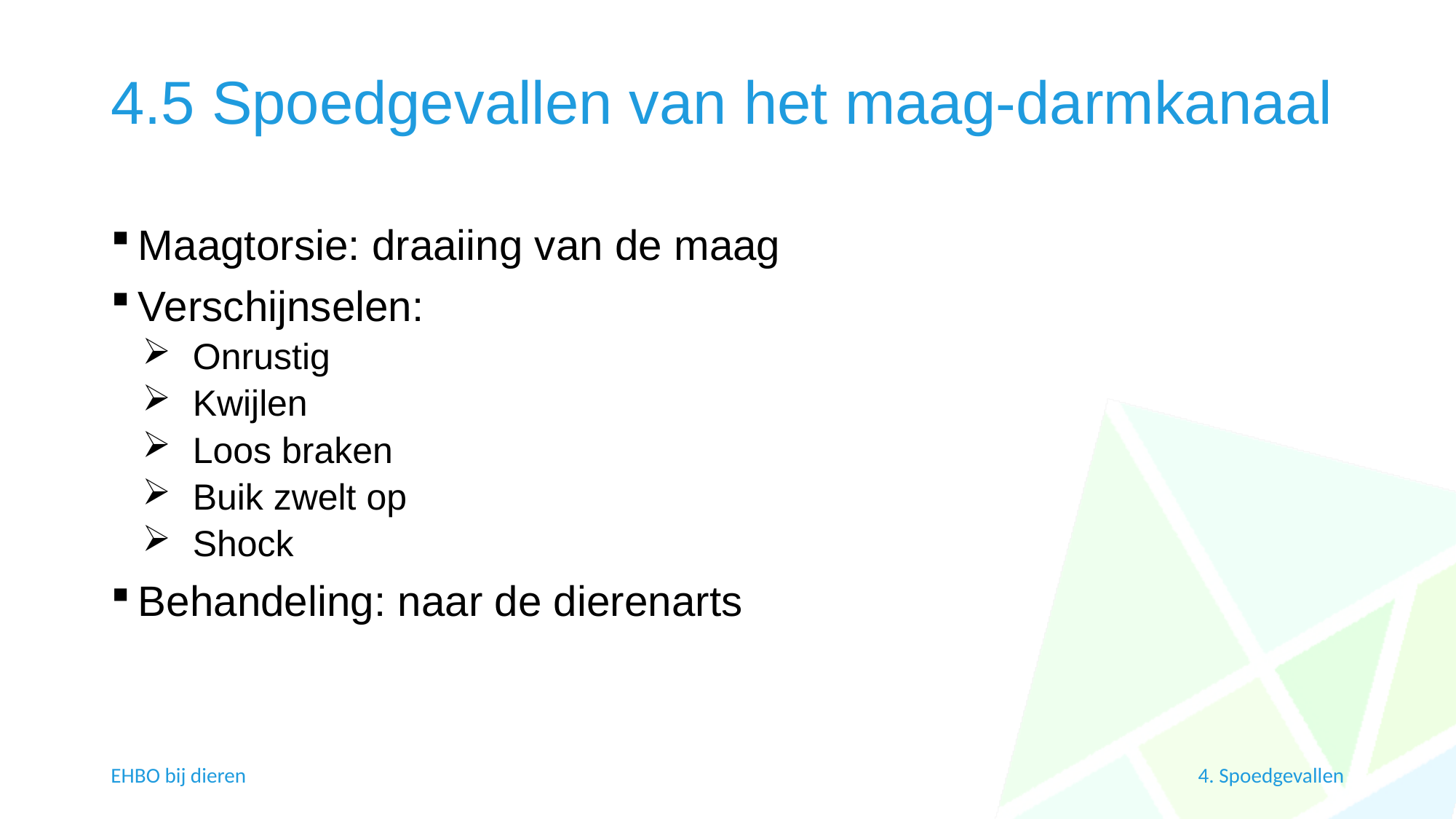

# 4.5 Spoedgevallen van het maag-darmkanaal
Maagtorsie: draaiing van de maag
Verschijnselen:
Onrustig
Kwijlen
Loos braken
Buik zwelt op
Shock
Behandeling: naar de dierenarts
EHBO bij dieren
4. Spoedgevallen